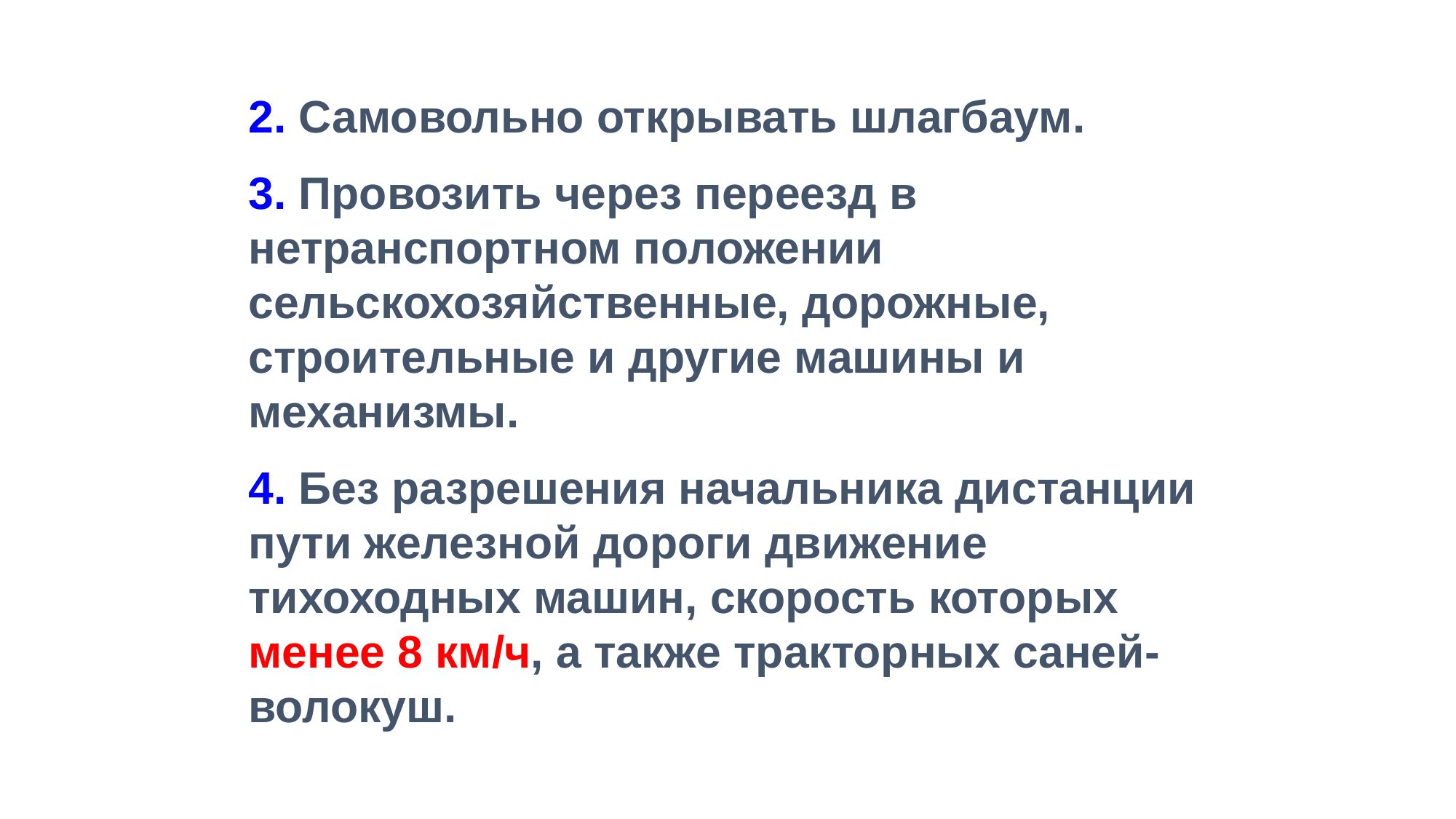

2. Самовольно открывать шлагбаум.
3. Провозить через переезд в нетранспортном положении сельскохозяйственные, дорожные, строительные и другие машины и механизмы.
4. Без разрешения начальника дистанции пути железной дороги движение тихоходных машин, скорость которых менее 8 км/ч, а также тракторных саней-волокуш.